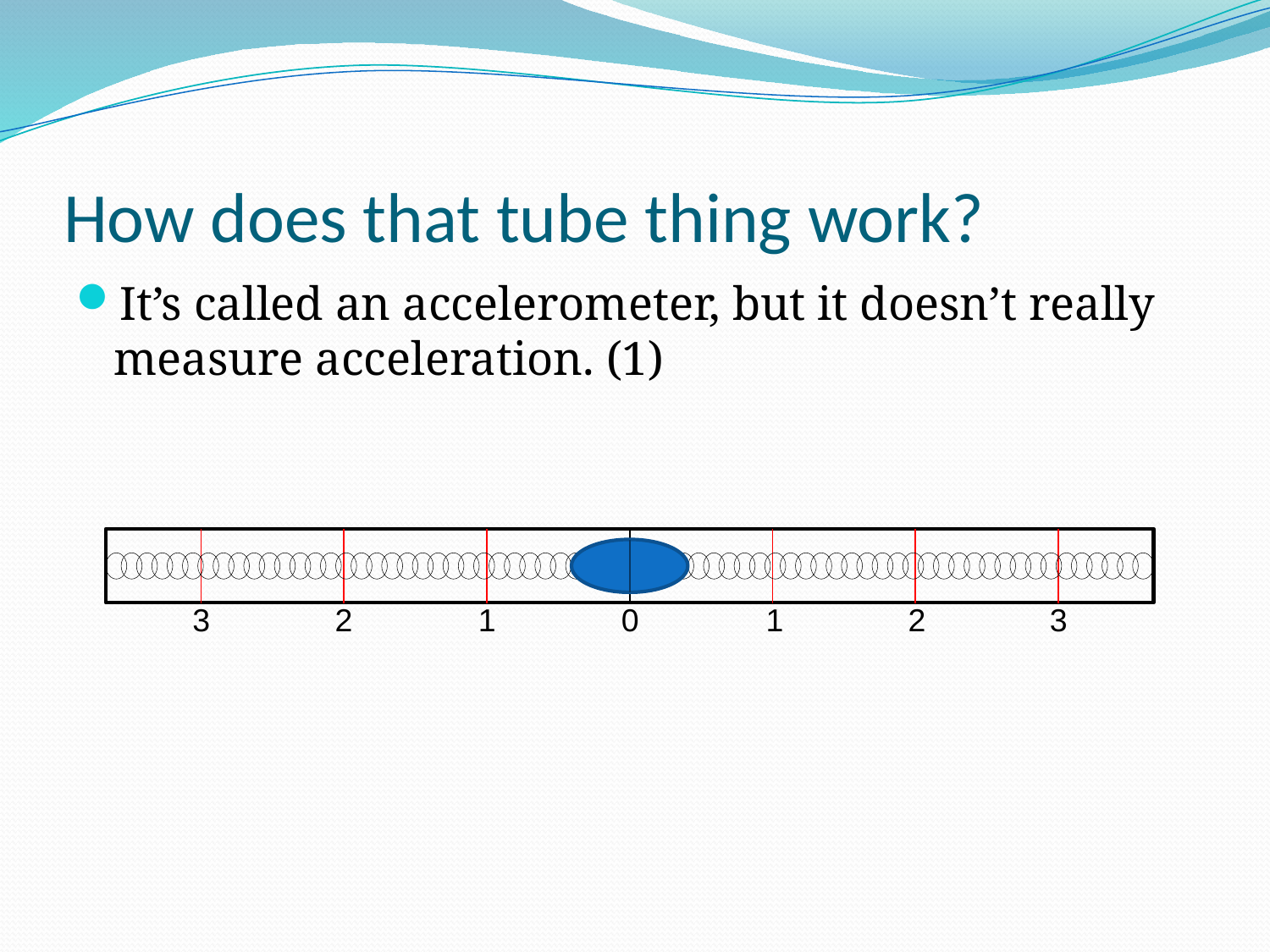

# How does that tube thing work?
It’s called an accelerometer, but it doesn’t really measure acceleration. (1)

3
2
1
0
1
2
3